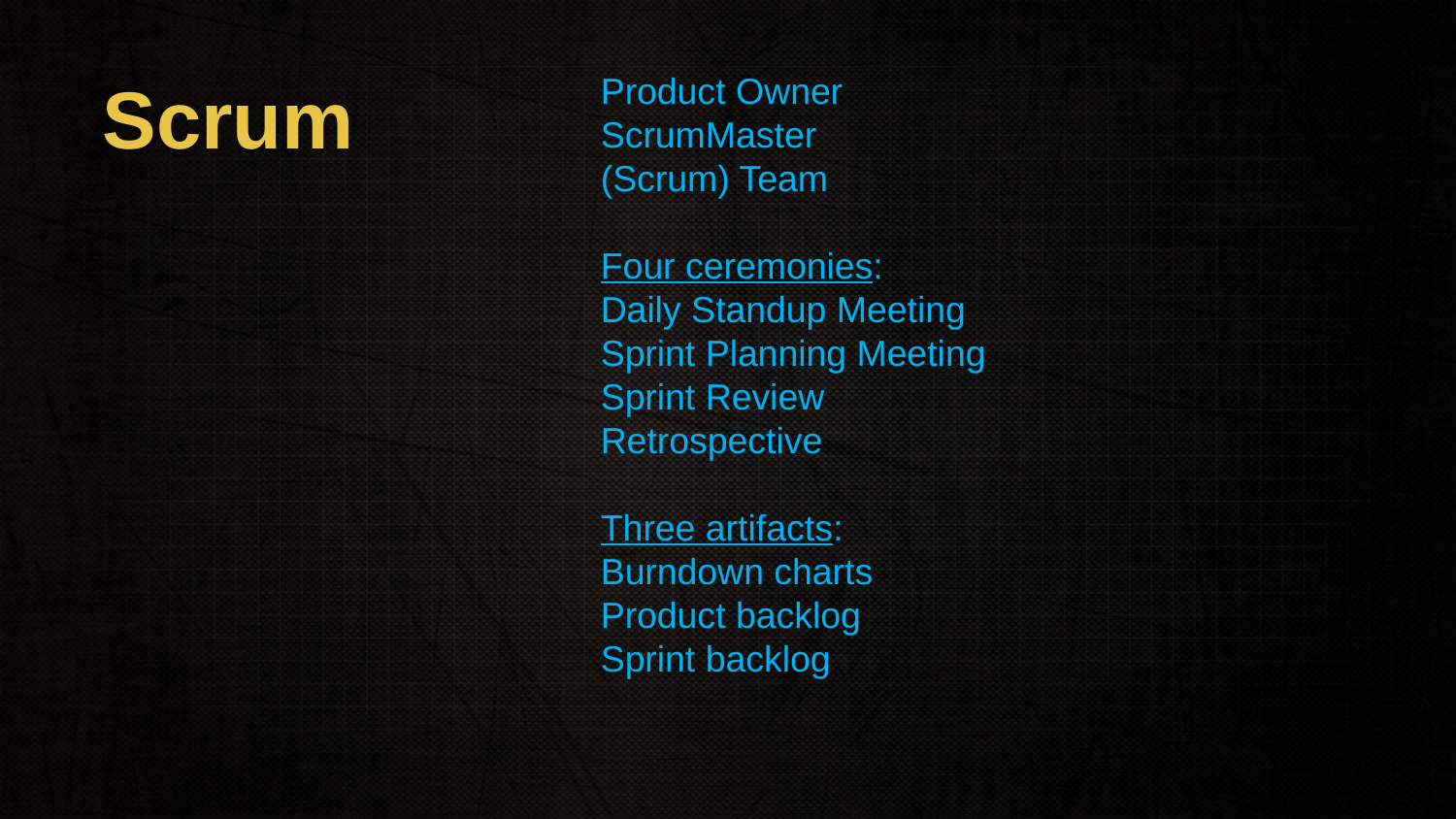

# Scrum
Product Owner
ScrumMaster
(Scrum) Team

Four ceremonies:
Daily Standup Meeting
Sprint Planning Meeting
Sprint Review
Retrospective

Three artifacts:
Burndown charts
Product backlog
Sprint backlog